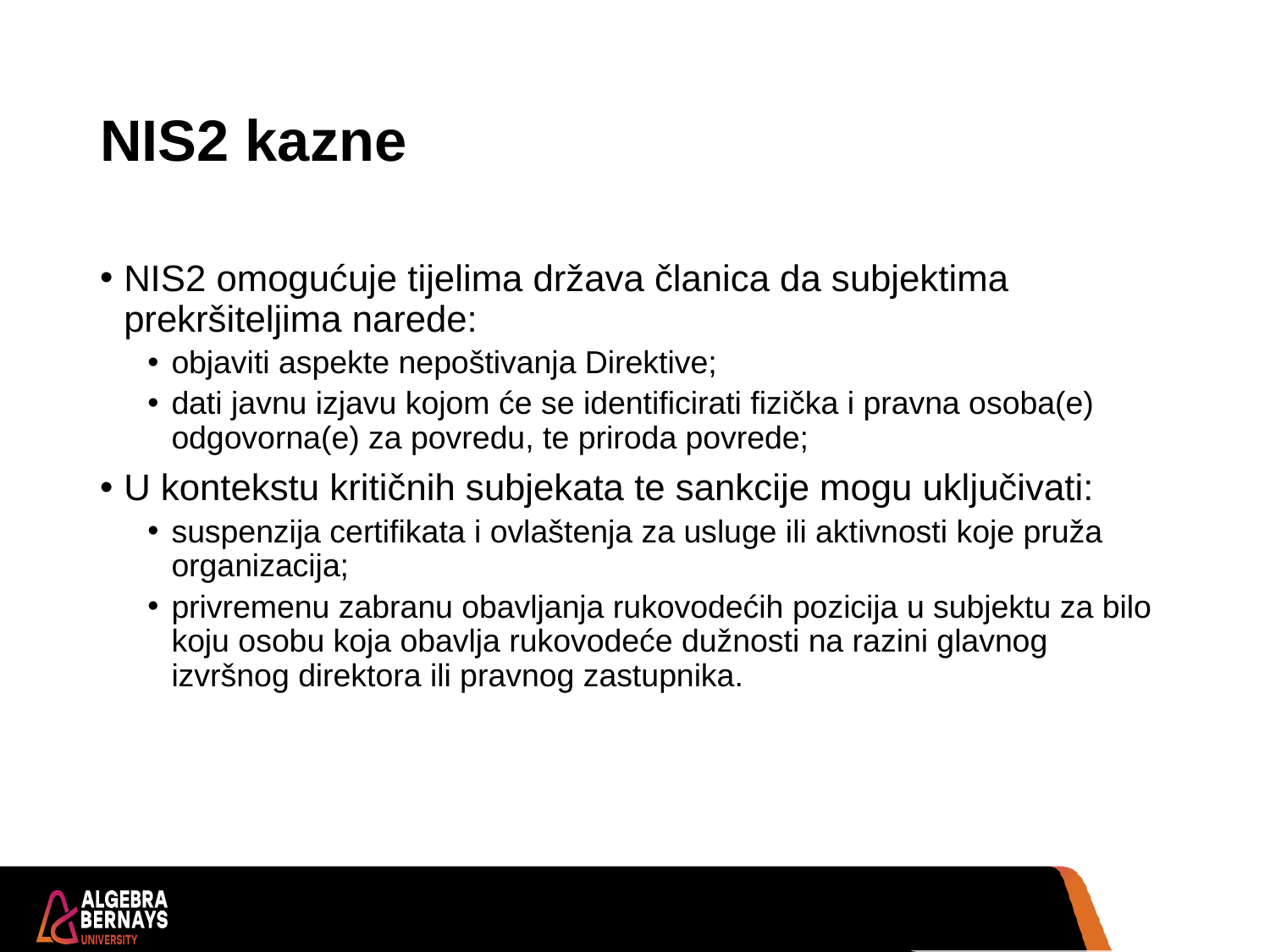

# NIS2 kazne
NIS2 omogućuje tijelima država članica da subjektima prekršiteljima narede:
objaviti aspekte nepoštivanja Direktive;
dati javnu izjavu kojom će se identificirati fizička i pravna osoba(e) odgovorna(e) za povredu, te priroda povrede;
U kontekstu kritičnih subjekata te sankcije mogu uključivati:
suspenzija certifikata i ovlaštenja za usluge ili aktivnosti koje pruža organizacija;
privremenu zabranu obavljanja rukovodećih pozicija u subjektu za bilo koju osobu koja obavlja rukovodeće dužnosti na razini glavnog izvršnog direktora ili pravnog zastupnika.